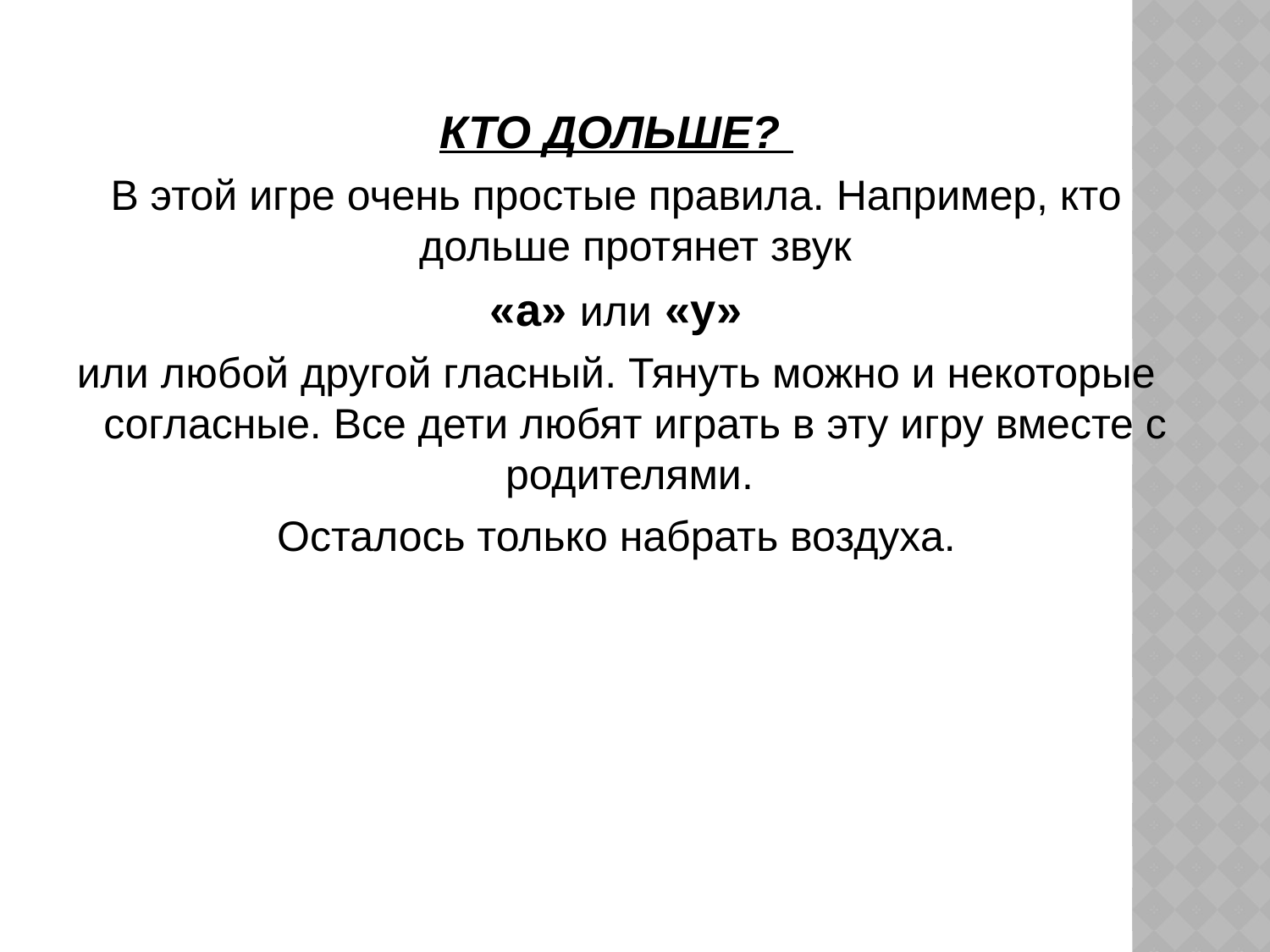

КТО ДОЛЬШЕ?
В этой игре очень простые правила. Например, кто дольше протянет звук
 «а» или «у»
или любой другой гласный. Тянуть можно и некоторые согласные. Все дети любят играть в эту игру вместе с родителями.
Осталось только набрать воздуха.